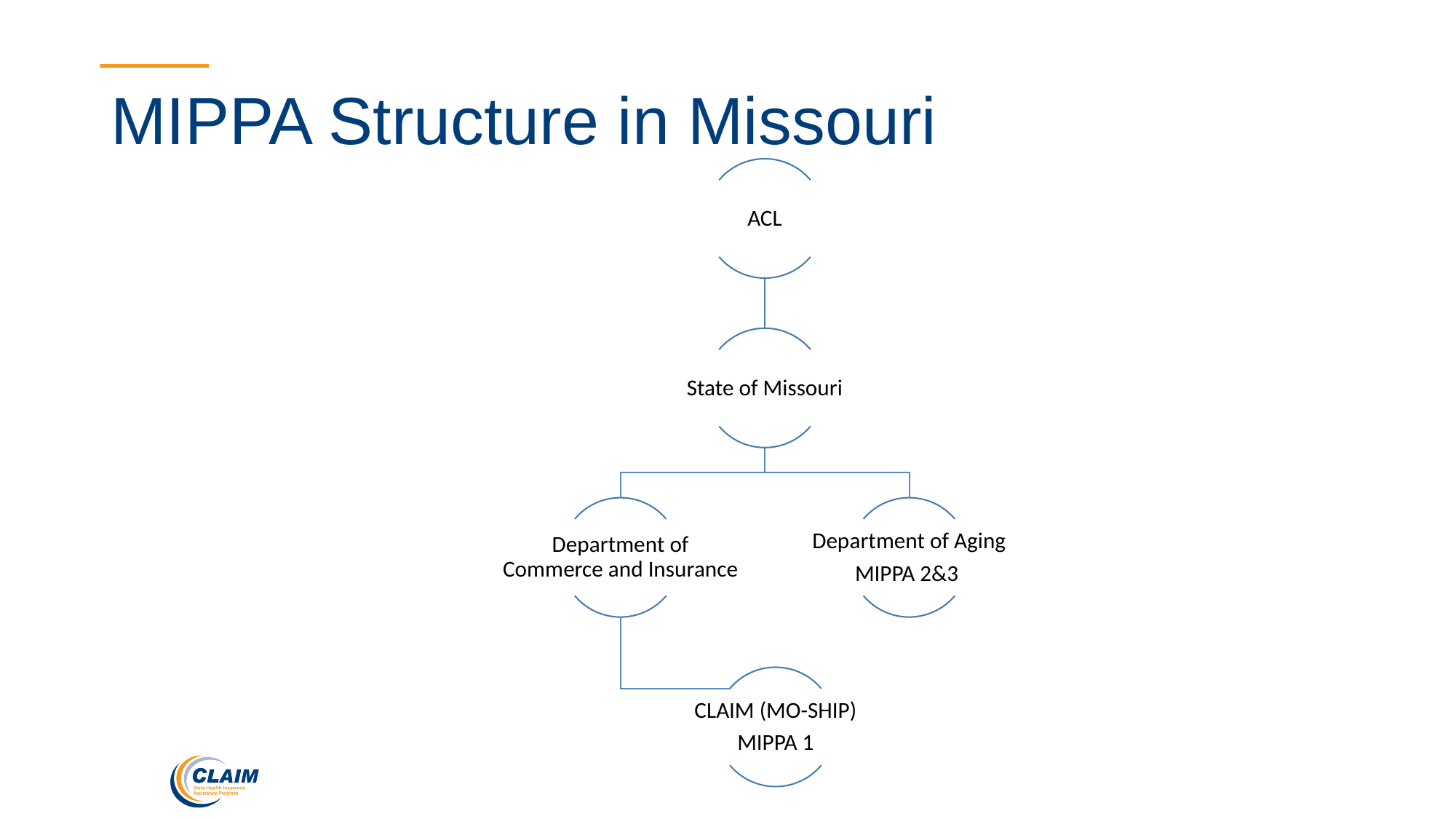

# MIPPA Structure in Missouri
ACL
State of Missouri
Department of Commerce and Insurance
CLAIM (MO-SHIP)
MIPPA 1
Department of Aging
MIPPA 2&3